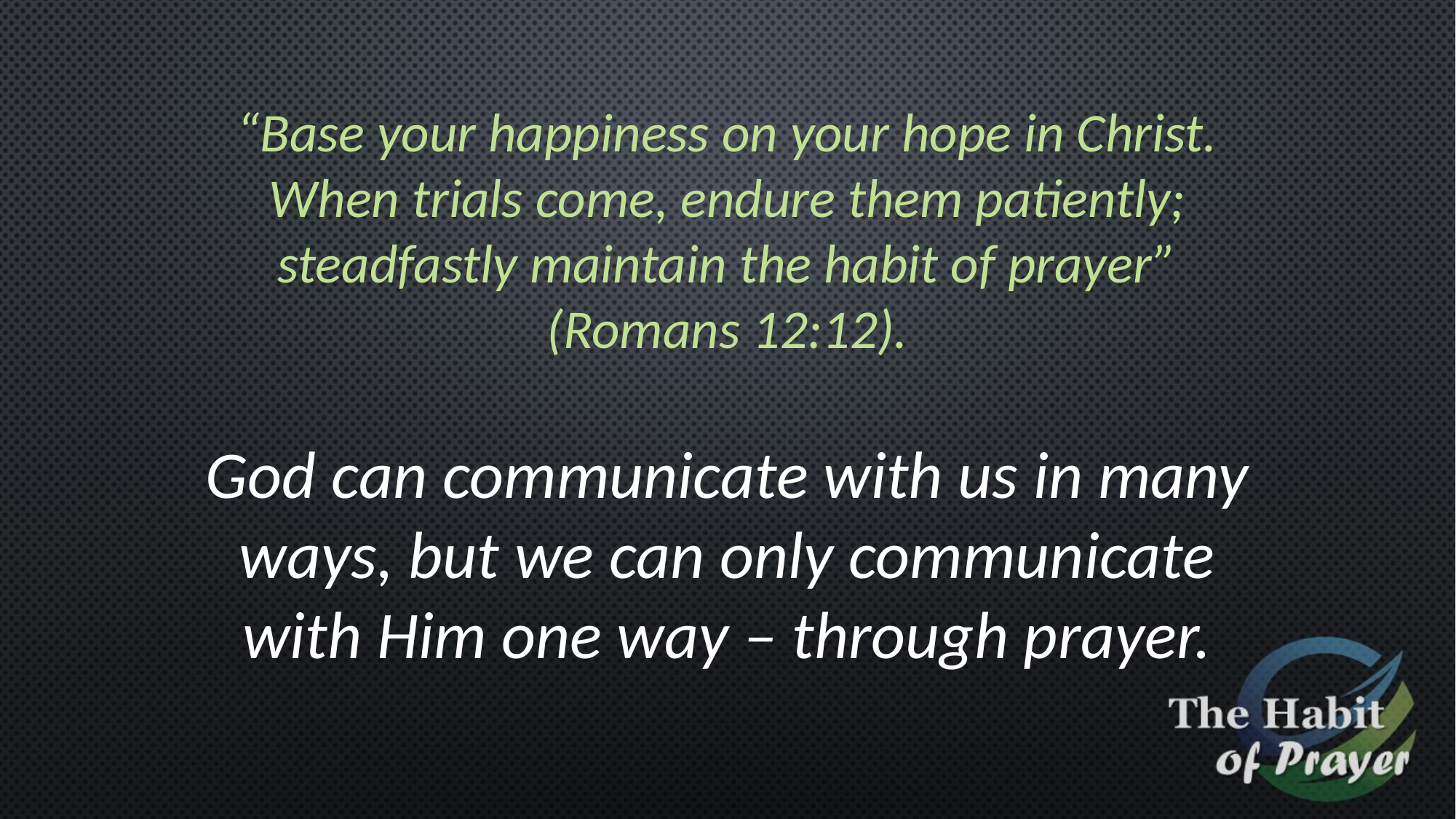

“Base your happiness on your hope in Christ. When trials come, endure them patiently; steadfastly maintain the habit of prayer” (Romans 12:12).
God can communicate with us in many ways, but we can only communicate with Him one way – through prayer.